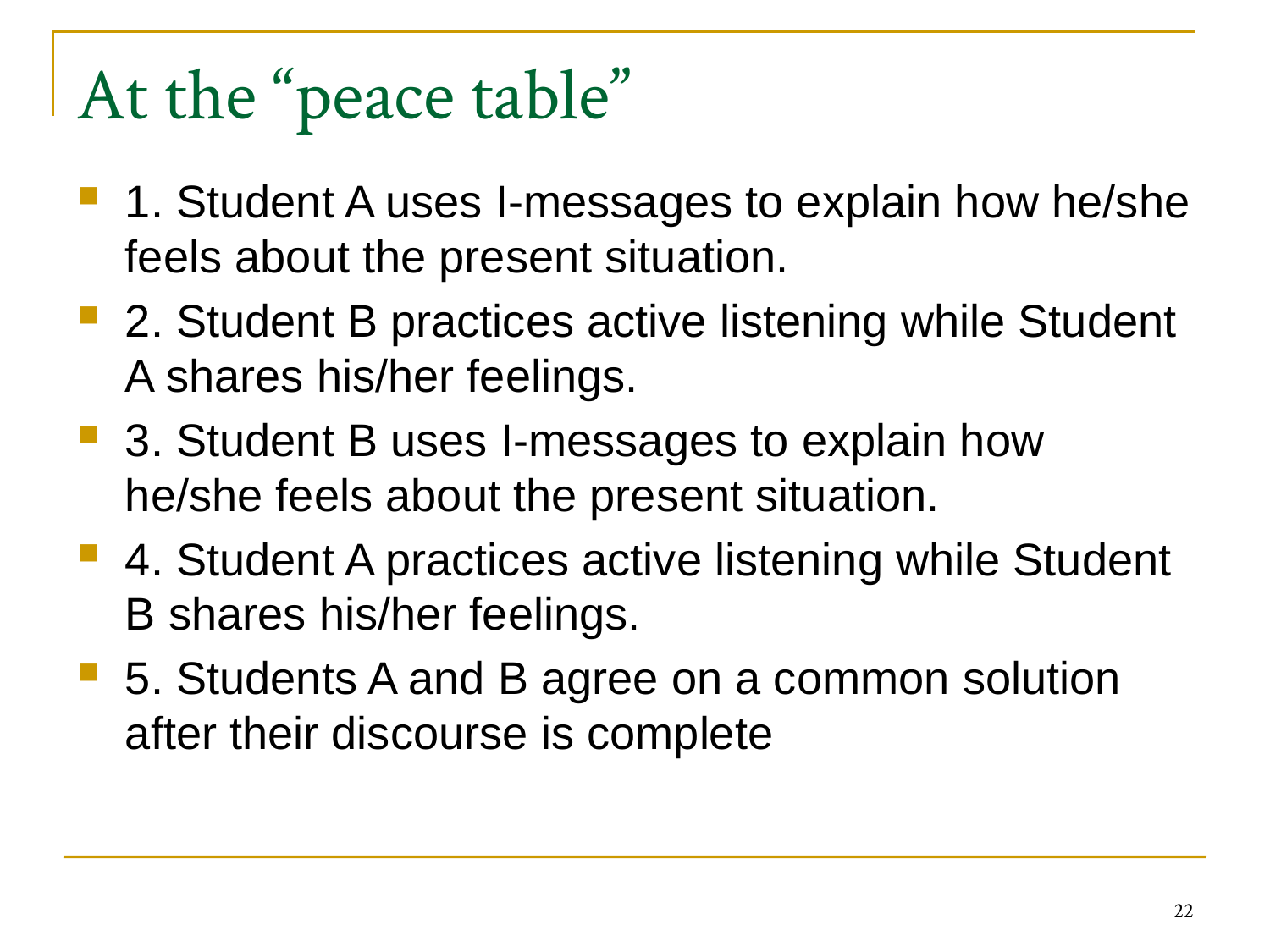

# At the “peace table”
1. Student A uses I-messages to explain how he/she feels about the present situation.
2. Student B practices active listening while Student A shares his/her feelings.
3. Student B uses I-messages to explain how he/she feels about the present situation.
4. Student A practices active listening while Student B shares his/her feelings.
5. Students A and B agree on a common solution after their discourse is complete
22